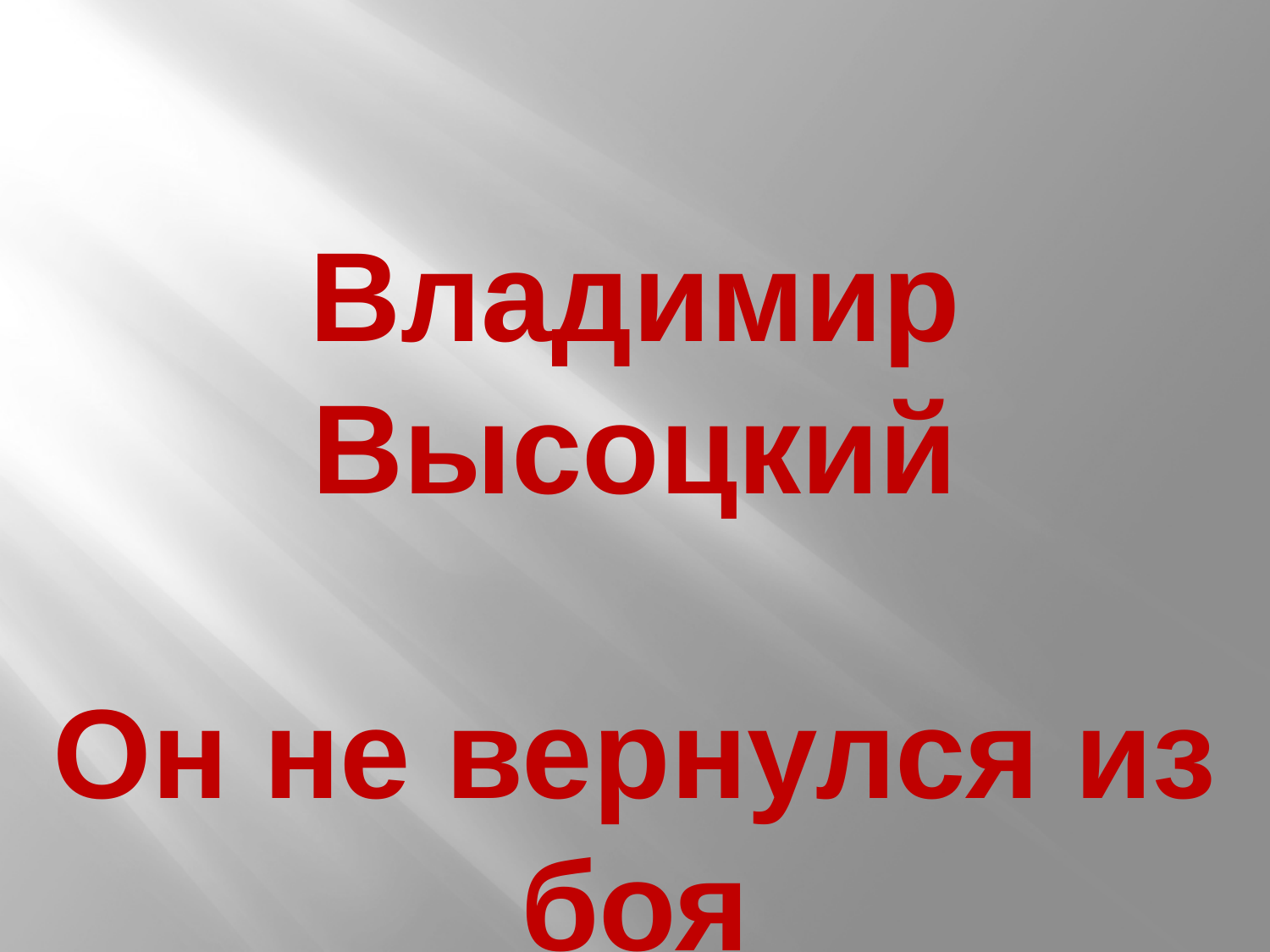

Владимир Высоцкий

Он не вернулся из боя